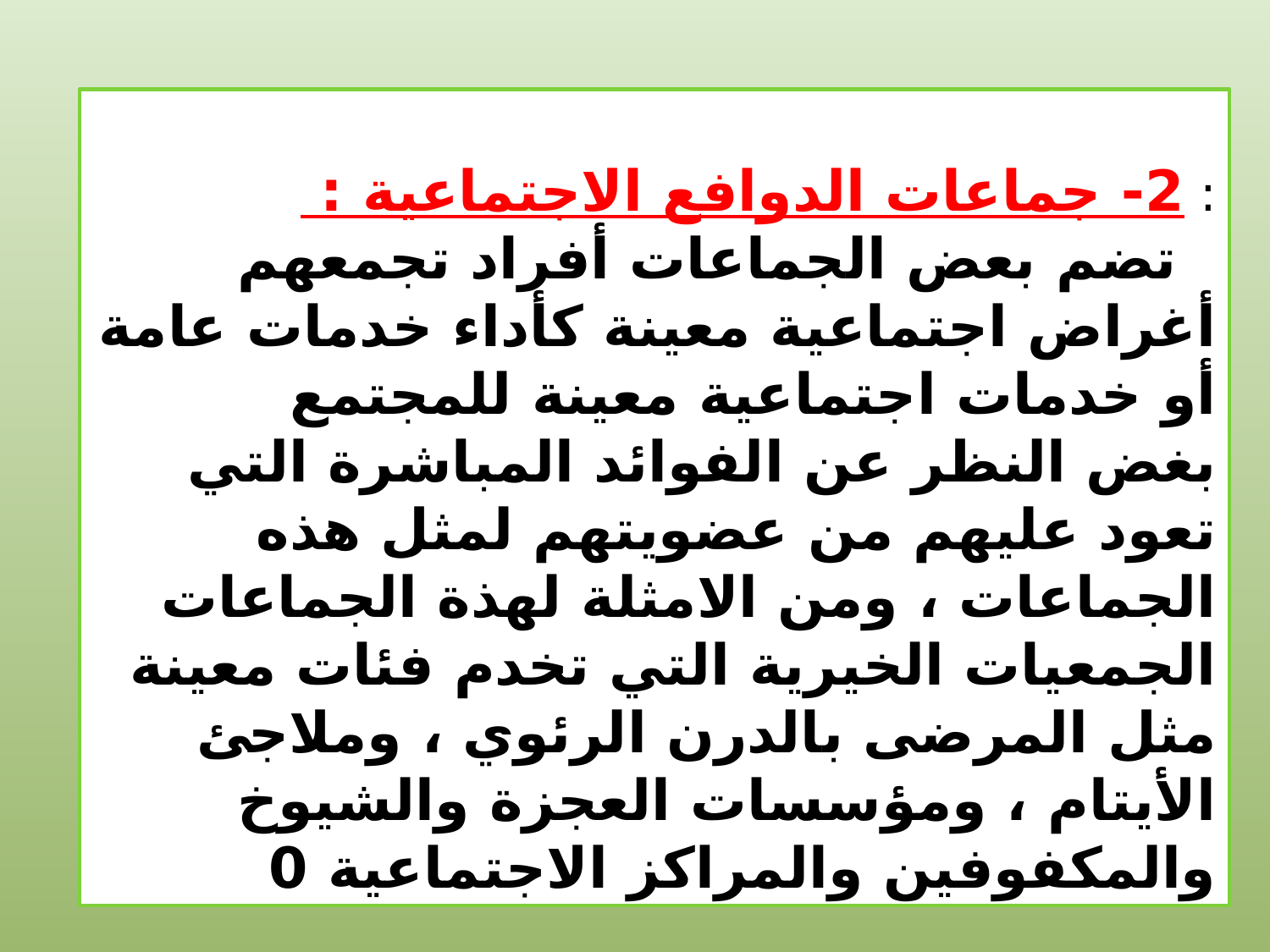

: 2- جماعات الدوافع الاجتماعية :
  تضم بعض الجماعات أفراد تجمعهم أغراض اجتماعية معينة كأداء خدمات عامة أو خدمات اجتماعية معينة للمجتمع
بغض النظر عن الفوائد المباشرة التي تعود عليهم من عضويتهم لمثل هذه الجماعات ، ومن الامثلة لهذة الجماعات
الجمعيات الخيرية التي تخدم فئات معينة مثل المرضى بالدرن الرئوي ، وملاجئ الأيتام ، ومؤسسات العجزة والشيوخ والمكفوفين والمراكز الاجتماعية 0